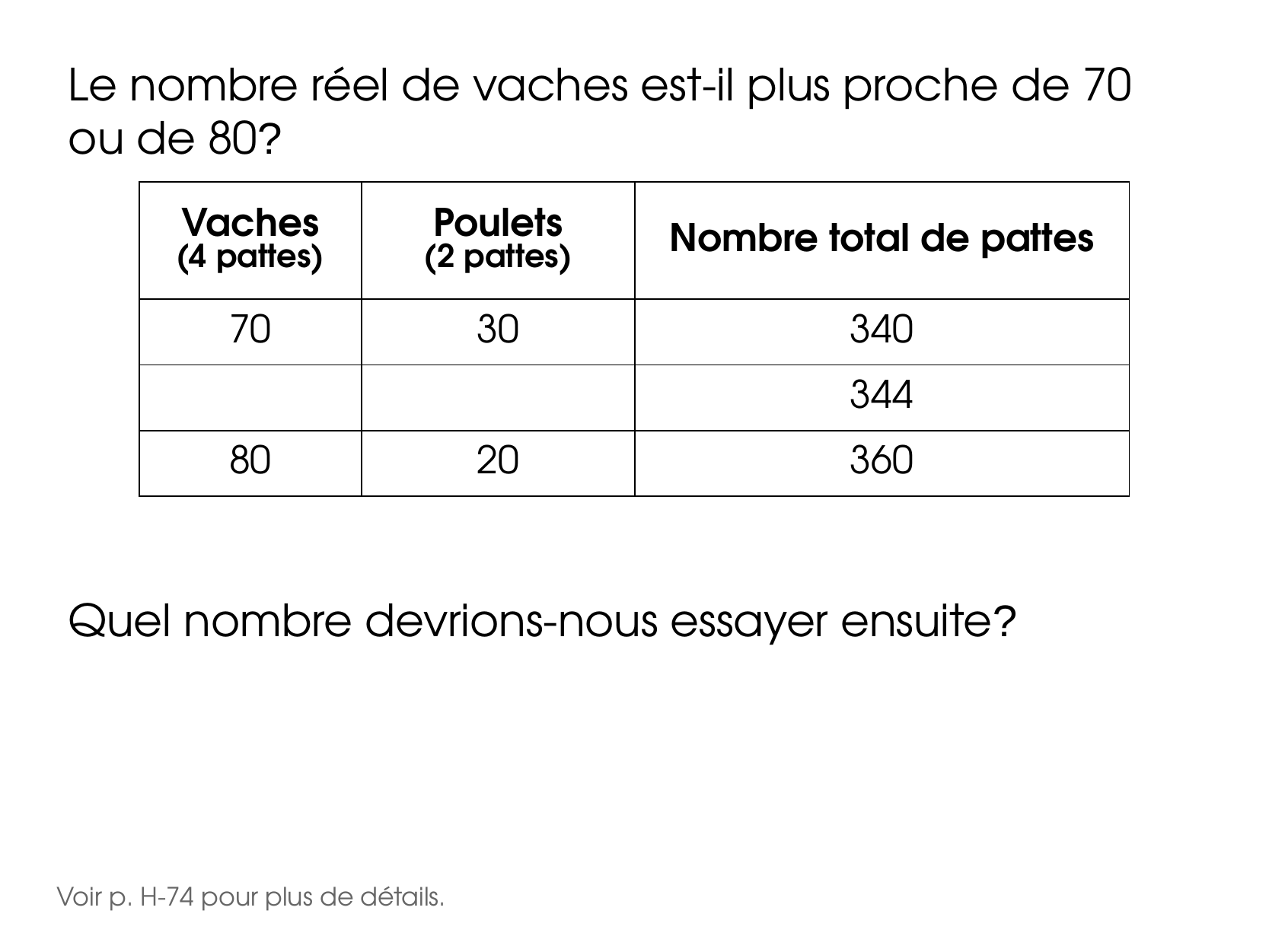

Le nombre réel de vaches est-il plus proche de 70 ou de 80?
| Vaches (4 pattes) | Poulets (2 pattes) | Nombre total de pattes |
| --- | --- | --- |
| 70 | 30 | 340 |
|  |  | 344 |
| 80 | 20 | 360 |
Quel nombre devrions-nous essayer ensuite?
Voir p. H-74 pour plus de détails.